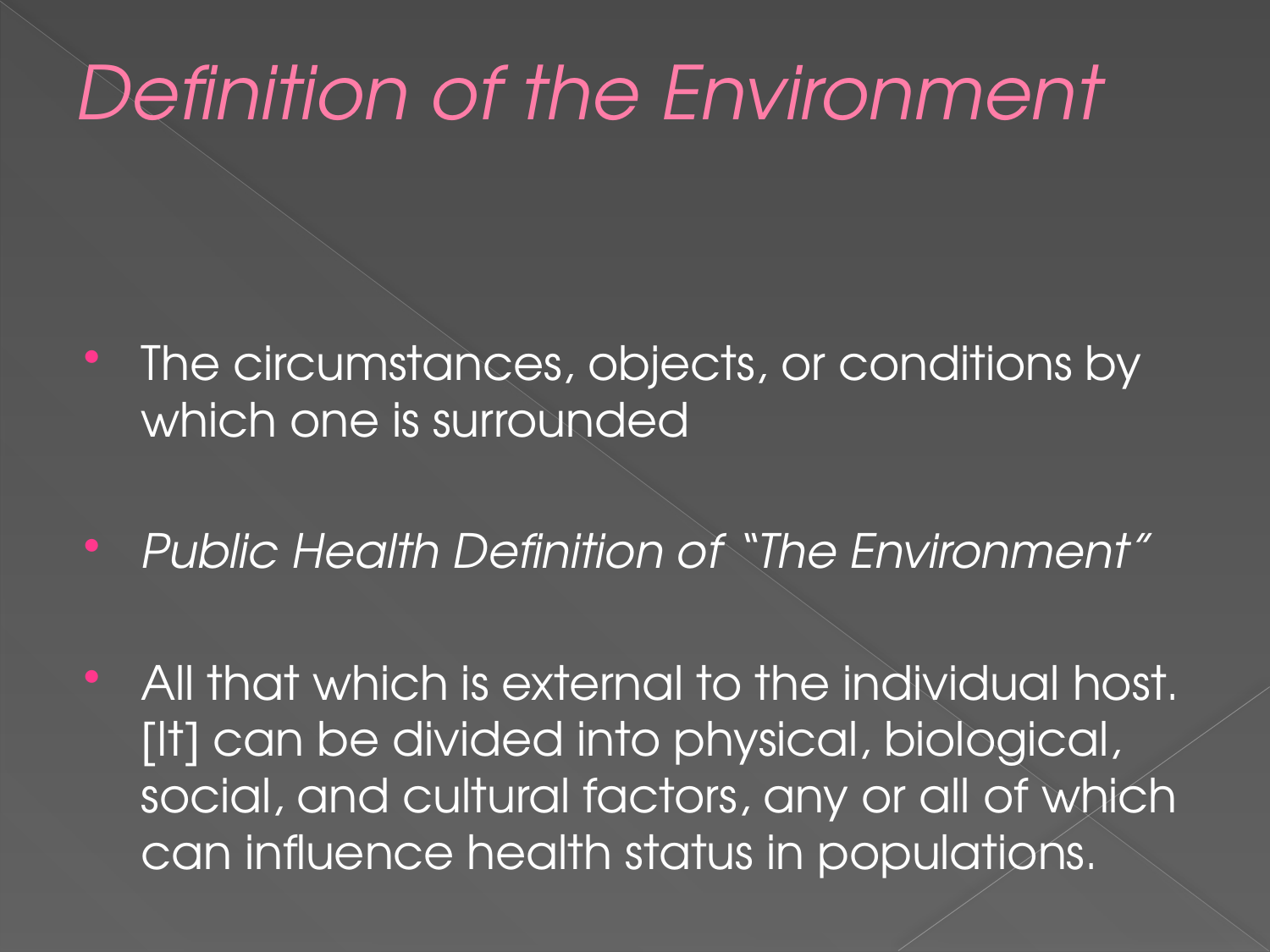

# Definition of the Environment

The circumstances, objects, or conditions by which one is surrounded

Public Health Definition of “The Environment”

All that which is external to the individual host. [It] can be divided into physical, biological, social, and cultural factors, any or all of which can influence health status in populations.